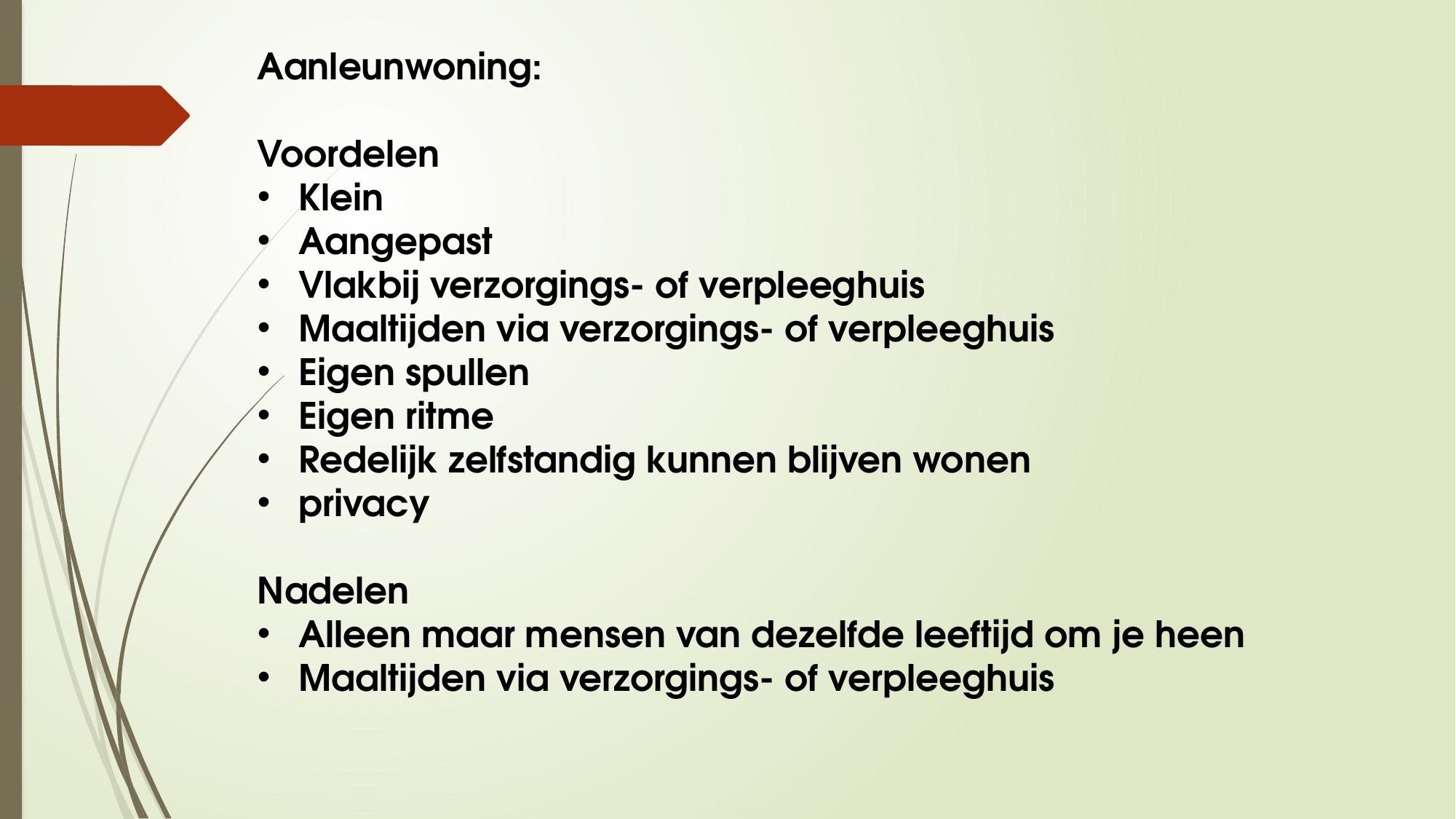

Aanleunwoning:

Voordelen
Klein
Aangepast
Vlakbij verzorgings- of verpleeghuis
Maaltijden via verzorgings- of verpleeghuis
Eigen spullen
Eigen ritme
Redelijk zelfstandig kunnen blijven wonen
privacy

Nadelen
Alleen maar mensen van dezelfde leeftijd om je heen
Maaltijden via verzorgings- of verpleeghuis